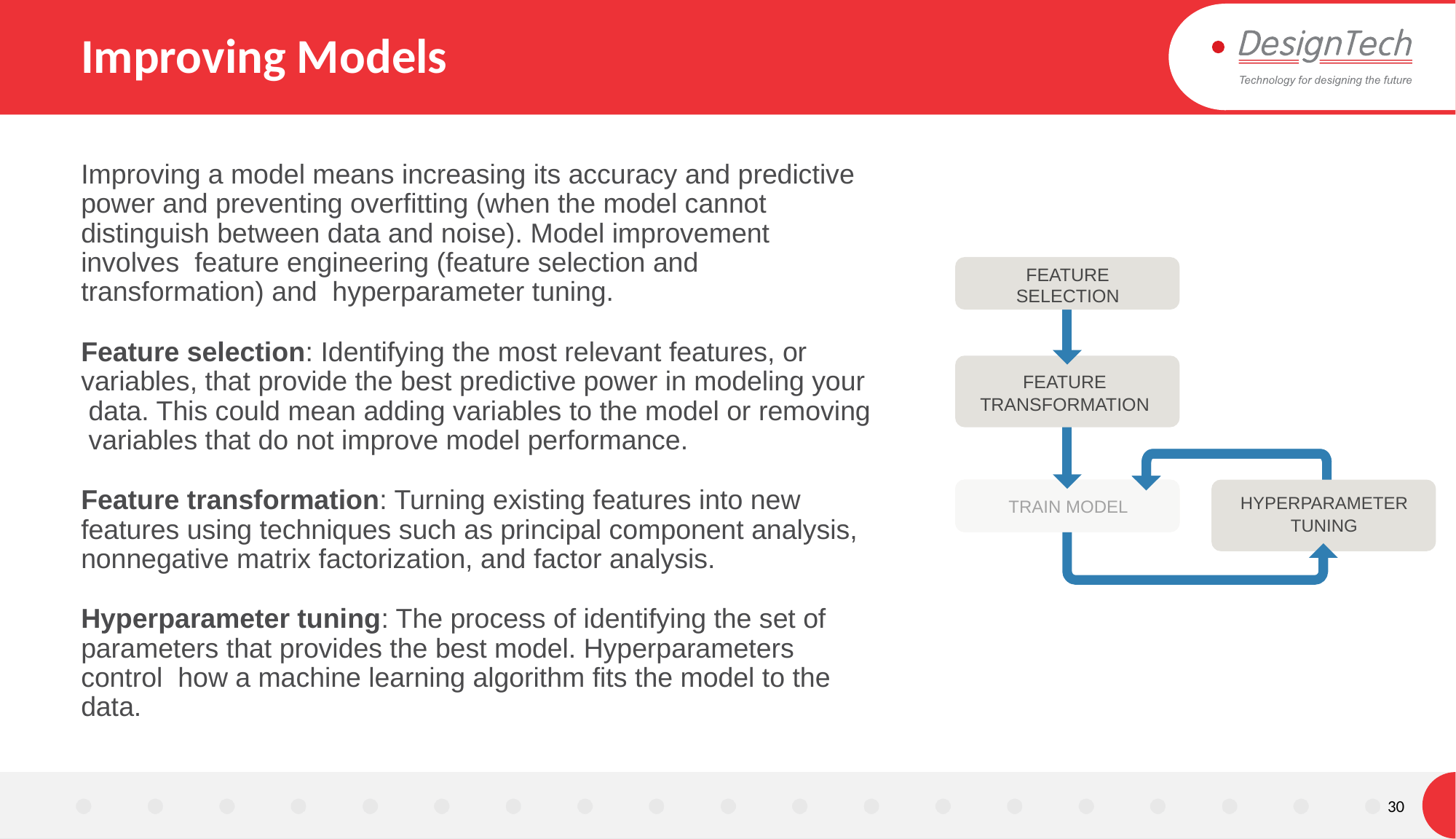

# Improving Models
Improving a model means increasing its accuracy and predictive  power and preventing overfitting (when the model cannot  distinguish between data and noise). Model improvement involves  feature engineering (feature selection and transformation) and  hyperparameter tuning.
Feature selection: Identifying the most relevant features, or  variables, that provide the best predictive power in modeling your  data. This could mean adding variables to the model or removing  variables that do not improve model performance.
Feature transformation: Turning existing features into new  features using techniques such as principal component analysis,  nonnegative matrix factorization, and factor analysis.
Hyperparameter tuning: The process of identifying the set of  parameters that provides the best model. Hyperparameters control  how a machine learning algorithm fits the model to the data.

FEATURE SELECTION

FEATURE
TRANSFORMATION

HYPERPARAMETER
TUNING
TRAIN MODEL
30